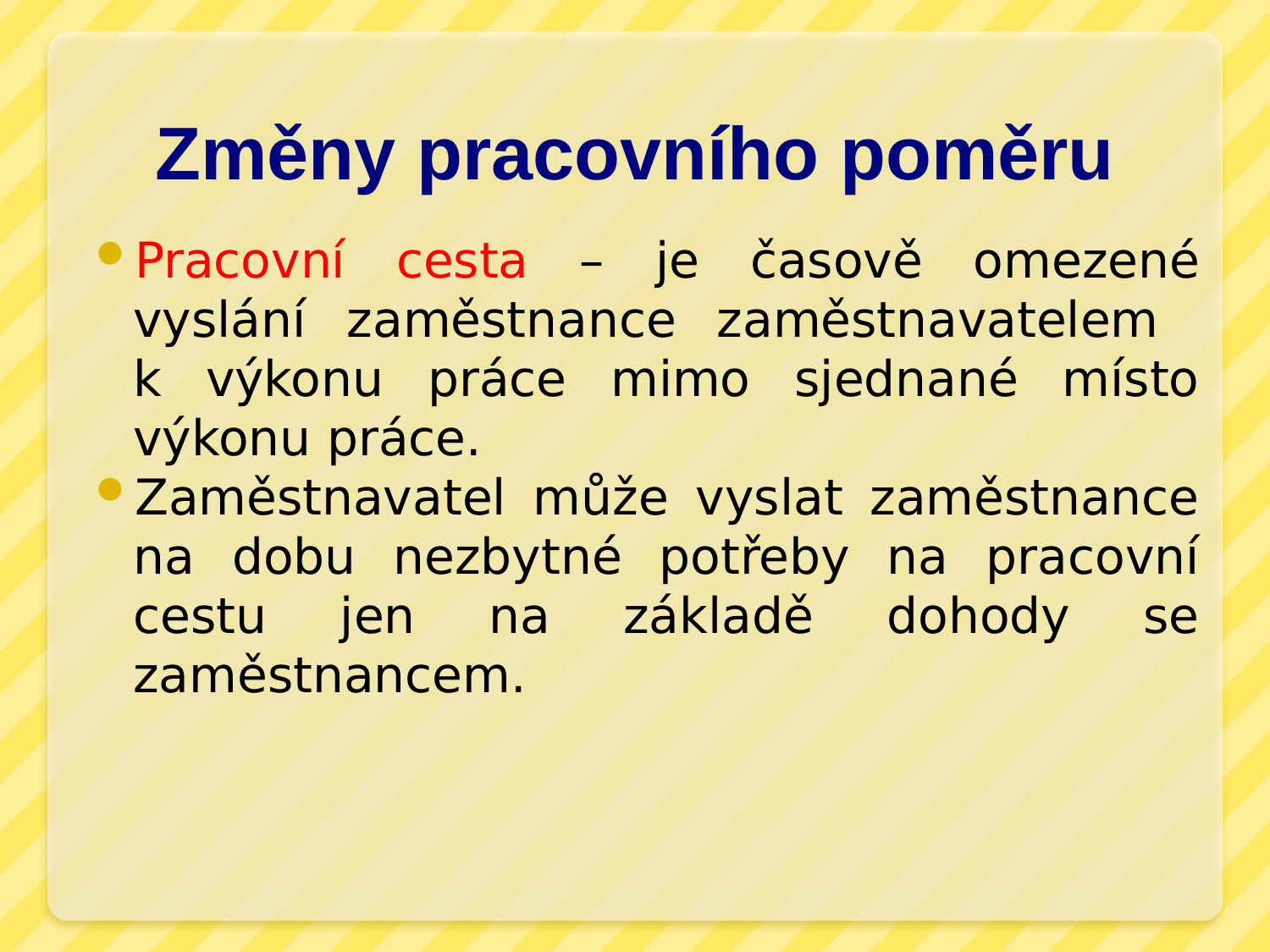

# Změny pracovního poměru
Pracovní cesta – je časově omezené vyslání zaměstnance zaměstnavatelem
k výkonu práce mimo sjednané místo výkonu práce.
Zaměstnavatel může vyslat zaměstnance na dobu nezbytné potřeby na pracovní cestu jen na základě dohody se zaměstnancem.